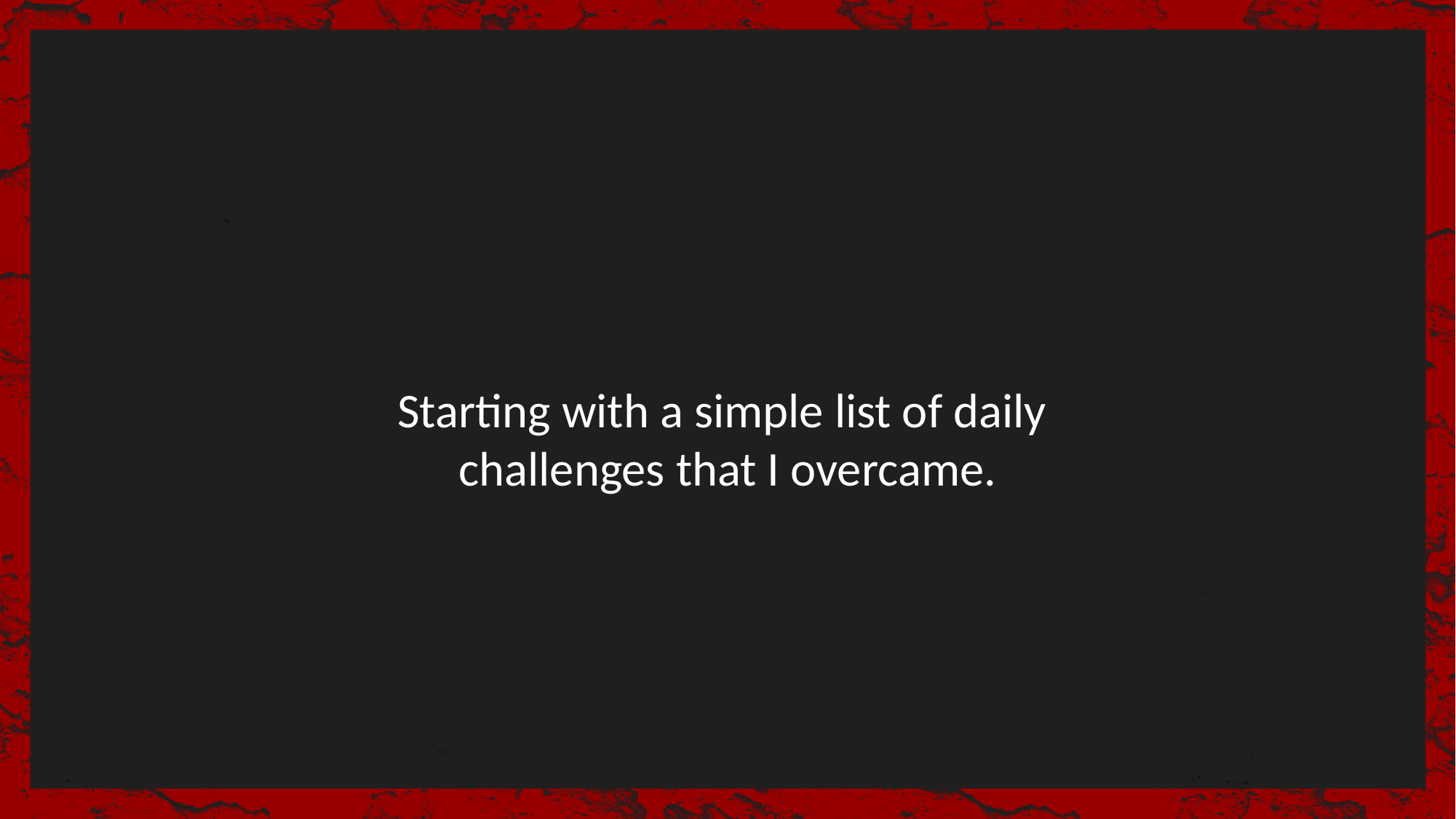

Starting with a simple list of daily
challenges that I overcame.